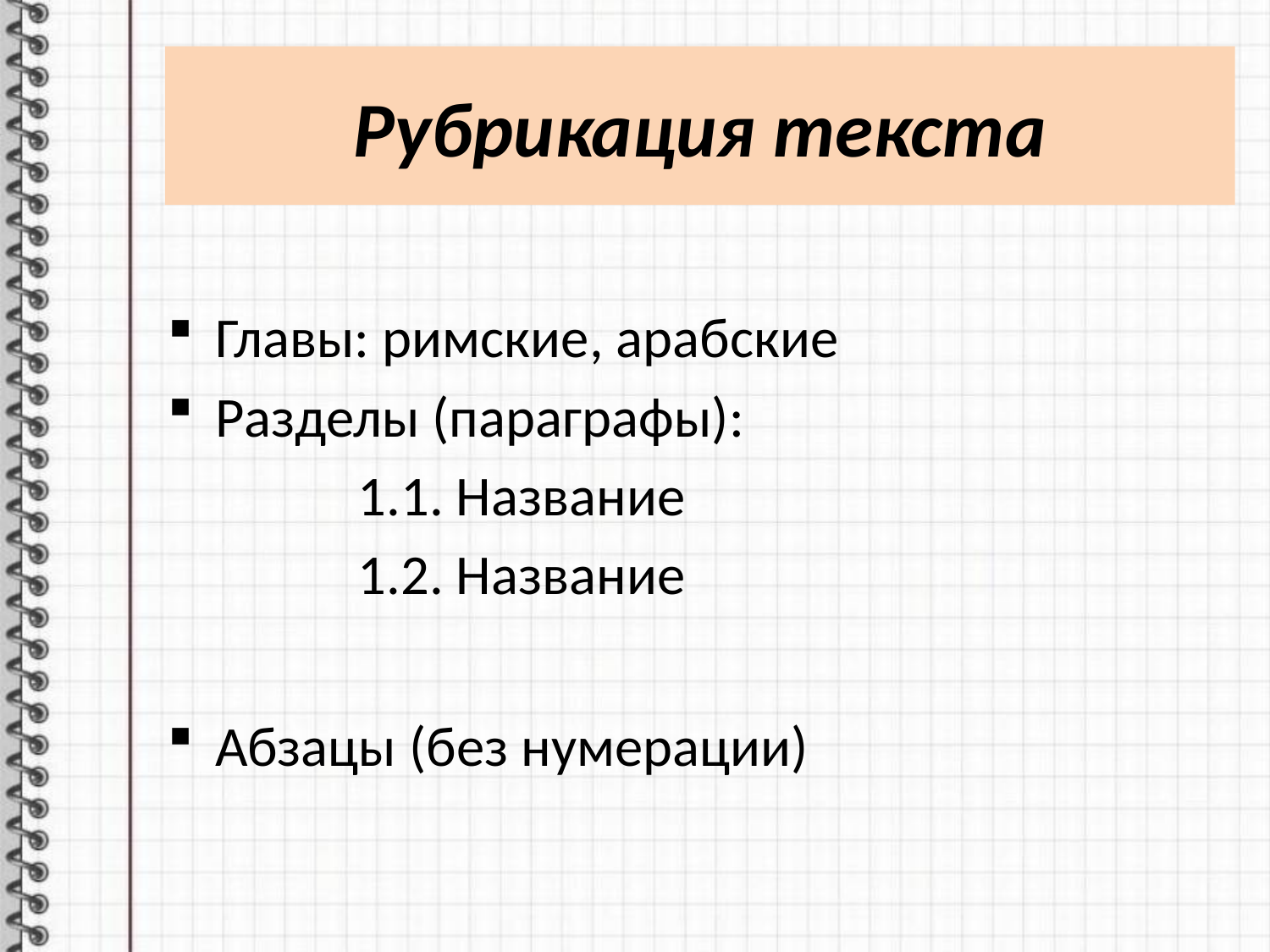

# Рубрикация текста

Главы: римские, арабские
Разделы (параграфы):
1.1. Название
1.2. Название

Абзацы (без нумерации)